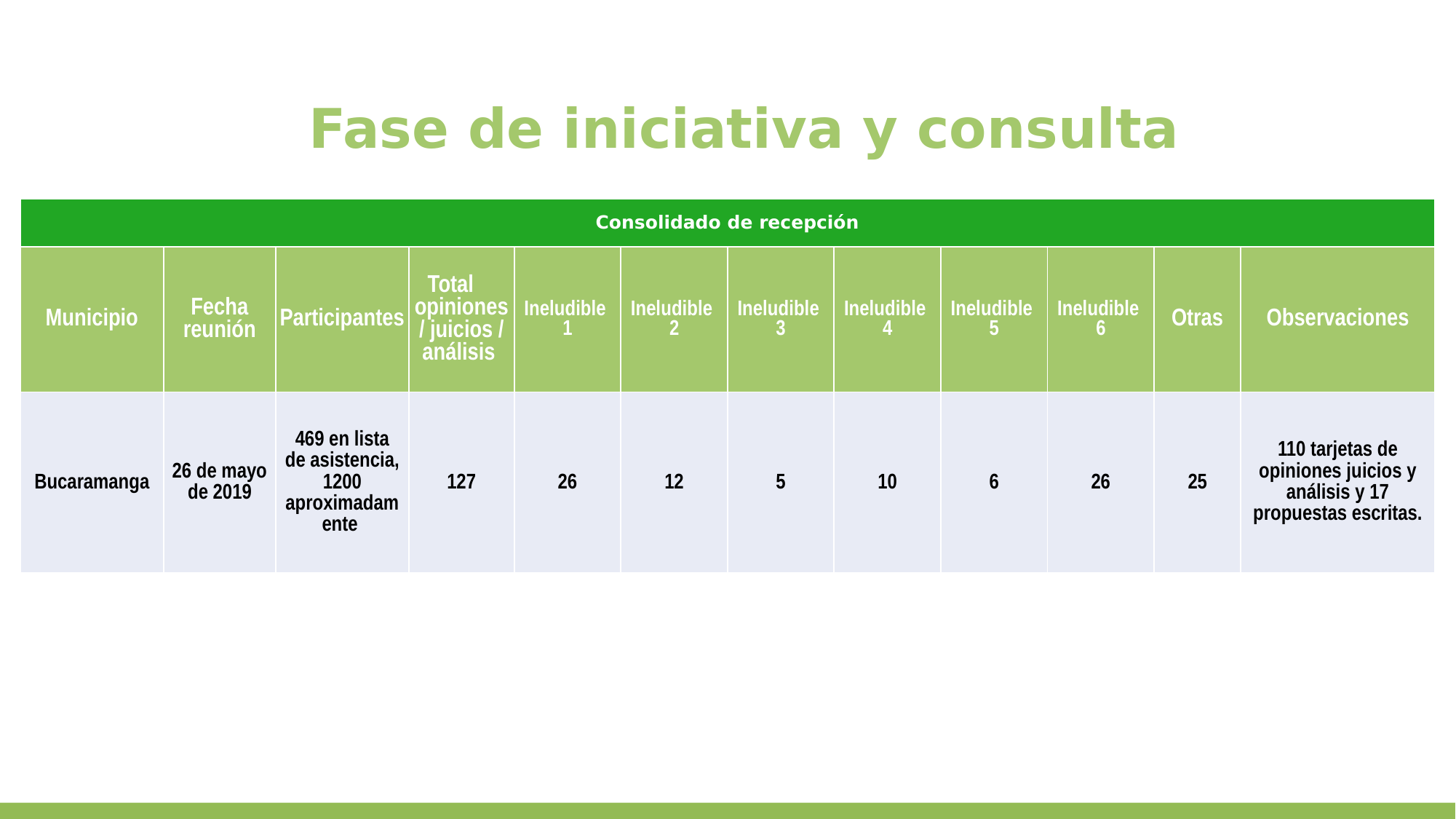

Fase de iniciativa y consulta
| Consolidado de recepción |  |  |  |  |  |  |  |  |  |  |  |
| --- | --- | --- | --- | --- | --- | --- | --- | --- | --- | --- | --- |
| Municipio | Fecha reunión | Participantes | Total opiniones / juicios / análisis | Ineludible 1 | Ineludible 2 | Ineludible 3 | Ineludible 4 | Ineludible 5 | Ineludible 6 | Otras | Observaciones |
| Bucaramanga | 26 de mayo de 2019 | 469 en lista de asistencia, 1200 aproximadamente | 127 | 26 | 12 | 5 | 10 | 6 | 26 | 25 | 110 tarjetas de opiniones juicios y análisis y 17 propuestas escritas. |